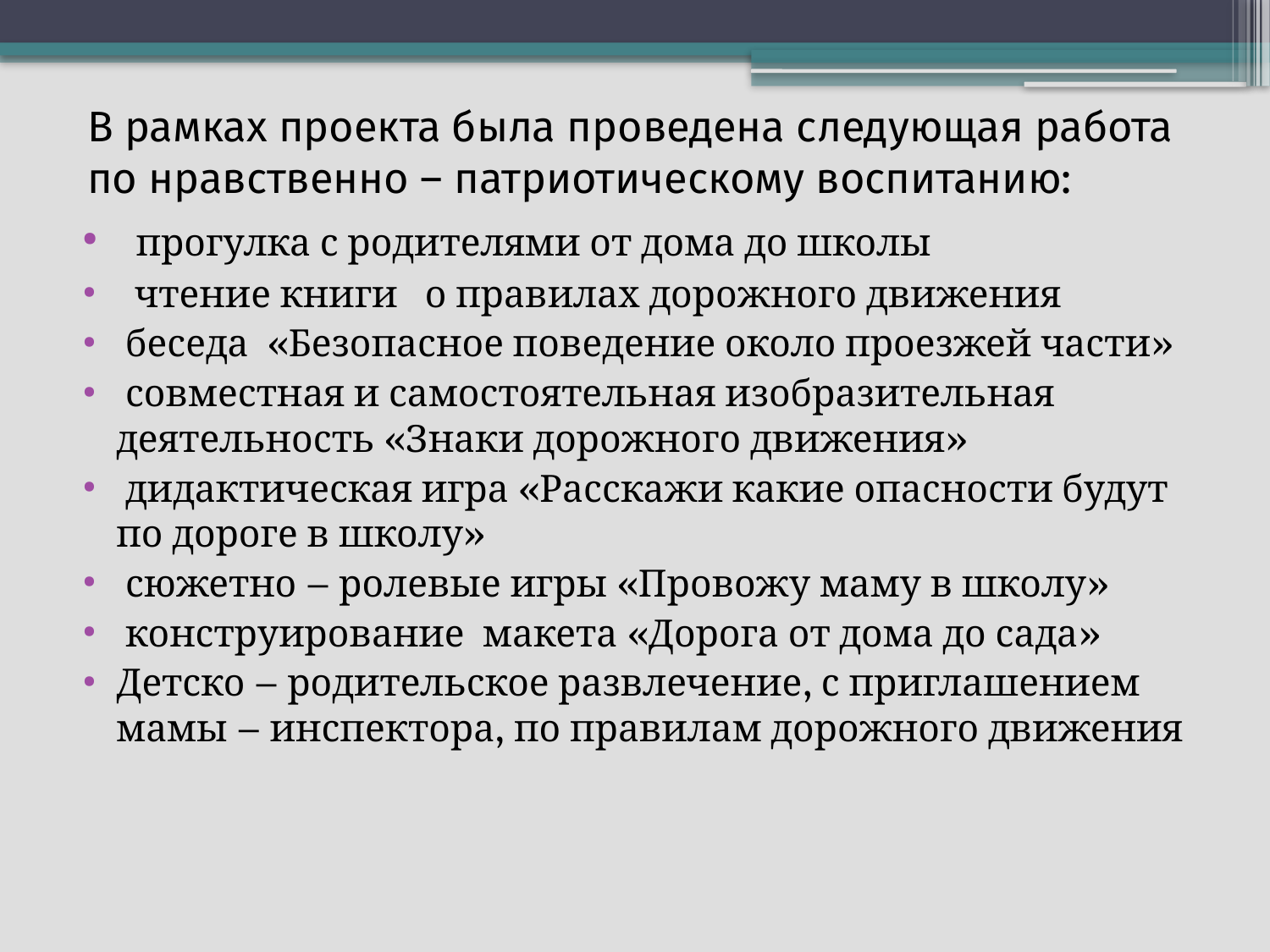

# В рамках проекта была проведена следующая работа по нравственно – патриотическому воспитанию:
  прогулка с родителями от дома до школы
  чтение книги   о правилах дорожного движения
 беседа  «Безопасное поведение около проезжей части»
 совместная и самостоятельная изобразительная деятельность «Знаки дорожного движения»
 дидактическая игра «Расскажи какие опасности будут по дороге в школу»
 сюжетно – ролевые игры «Провожу маму в школу»
 конструирование  макета «Дорога от дома до сада»
Детско – родительское развлечение, с приглашением мамы – инспектора, по правилам дорожного движения